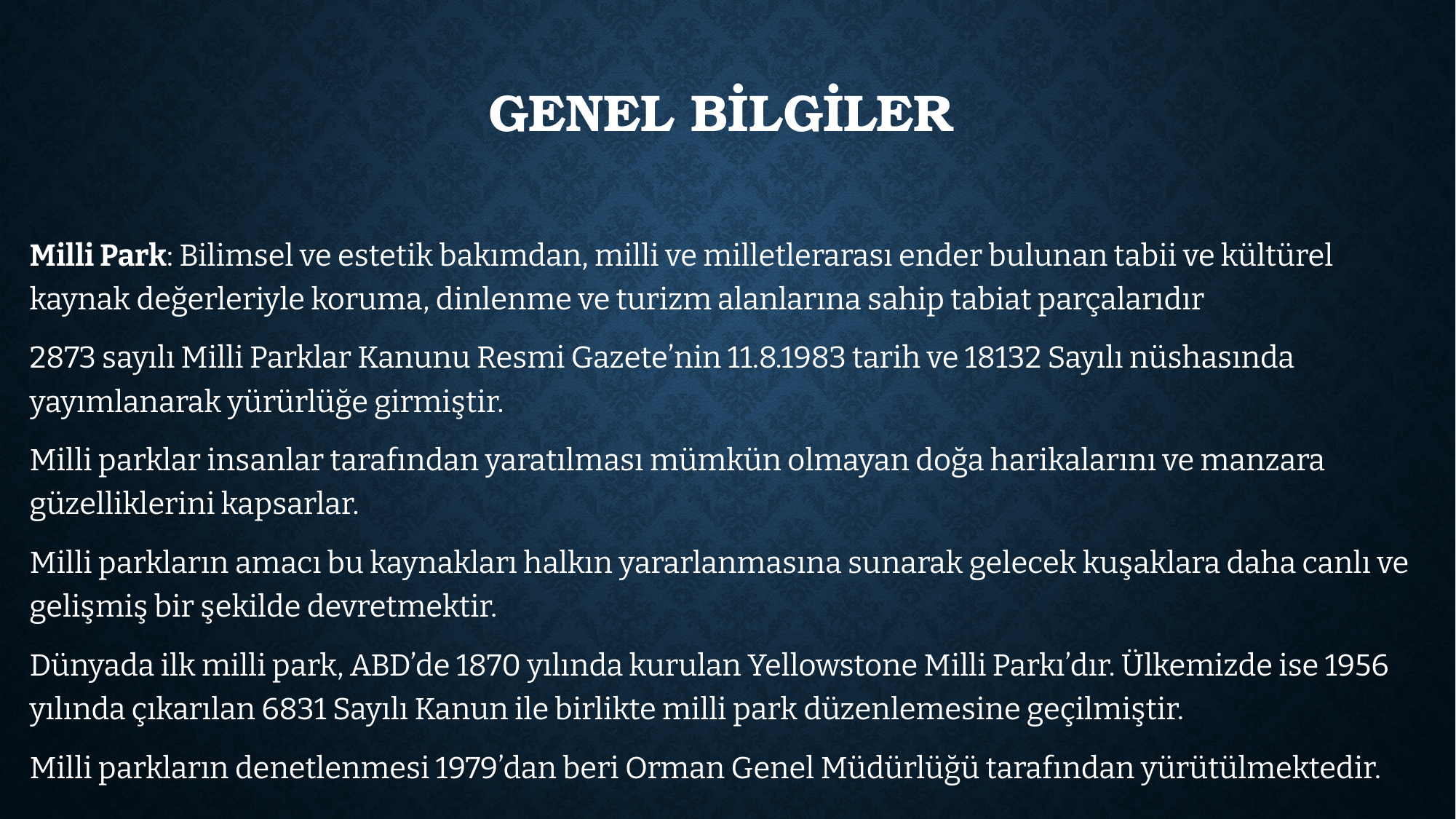

# Genel Bilgiler
Milli Park: Bilimsel ve estetik bakımdan, milli ve milletlerarası ender bulunan tabii ve kültürel kaynak değerleriyle koruma, dinlenme ve turizm alanlarına sahip tabiat parçalarıdır
2873 sayılı Milli Parklar Kanunu Resmi Gazete’nin 11.8.1983 tarih ve 18132 Sayılı nüshasında yayımlanarak yürürlüğe girmiştir.
Milli parklar insanlar tarafından yaratılması mümkün olmayan doğa harikalarını ve manzara güzelliklerini kapsarlar.
Milli parkların amacı bu kaynakları halkın yararlanmasına sunarak gelecek kuşaklara daha canlı ve gelişmiş bir şekilde devretmektir.
Dünyada ilk milli park, ABD’de 1870 yılında kurulan Yellowstone Milli Parkı’dır. Ülkemizde ise 1956 yılında çıkarılan 6831 Sayılı Kanun ile birlikte milli park düzenlemesine geçilmiştir.
Milli parkların denetlenmesi 1979’dan beri Orman Genel Müdürlüğü tarafından yürütülmektedir.